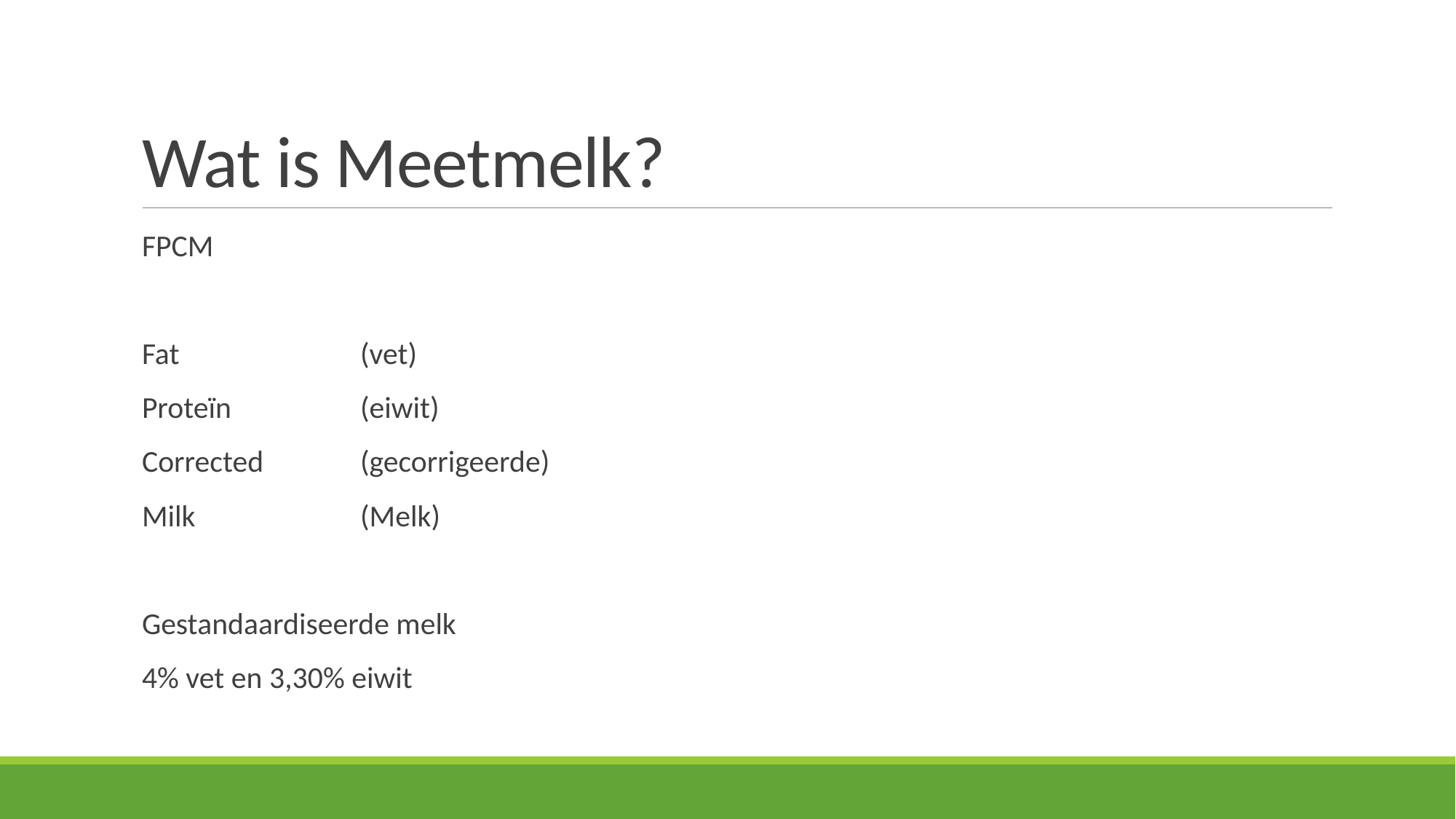

# Wat is Meetmelk?
FPCM

Fat 		(vet)
Proteïn		(eiwit)
Corrected	(gecorrigeerde)
Milk		(Melk)

Gestandaardiseerde melk
4% vet en 3,30% eiwit